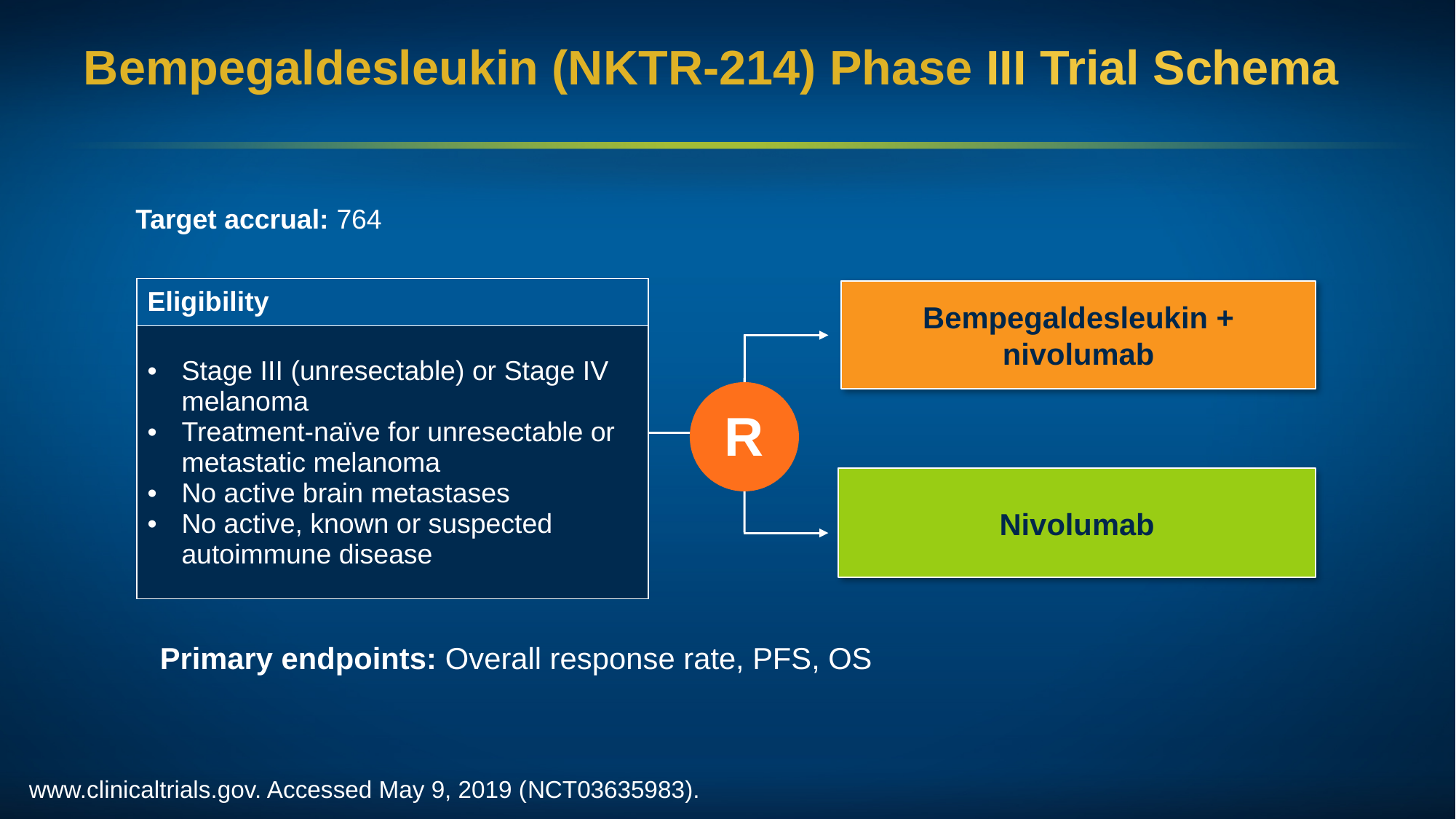

# Bempegaldesleukin (NKTR-214) Phase III Trial Schema
Target accrual: 764
| Eligibility |
| --- |
| Stage III (unresectable) or Stage IV melanoma Treatment-naïve for unresectable or metastatic melanoma No active brain metastases No active, known or suspected autoimmune disease |
Bempegaldesleukin + nivolumab

R
Nivolumab
Primary endpoints: Overall response rate, PFS, OS
www.clinicaltrials.gov. Accessed May 9, 2019 (NCT03635983).